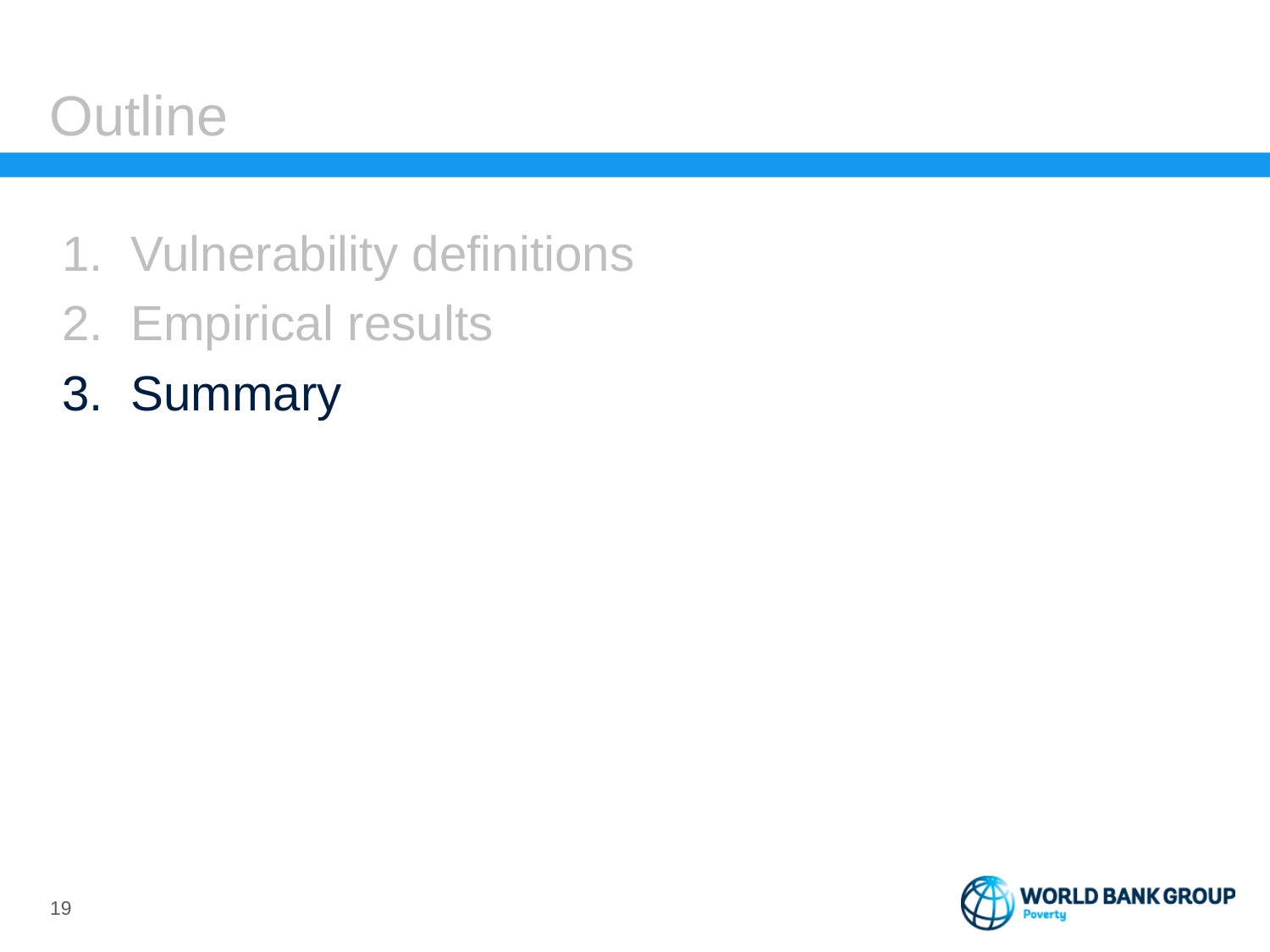

# Outline
 1.  Vulnerability definitions
 2.  Empirical results
 3.  Summary
19